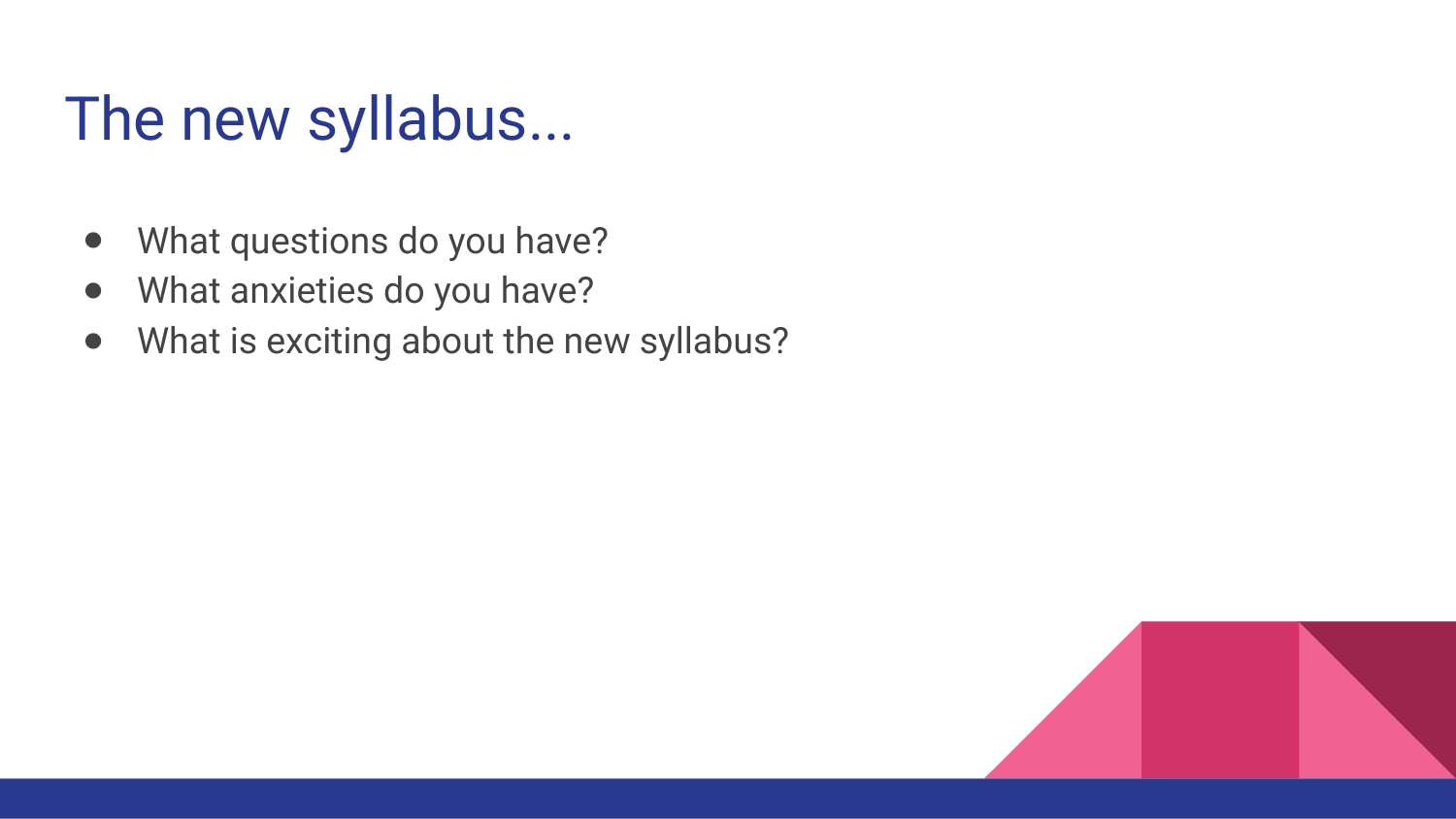

# The new syllabus...
What questions do you have?
What anxieties do you have?
What is exciting about the new syllabus?